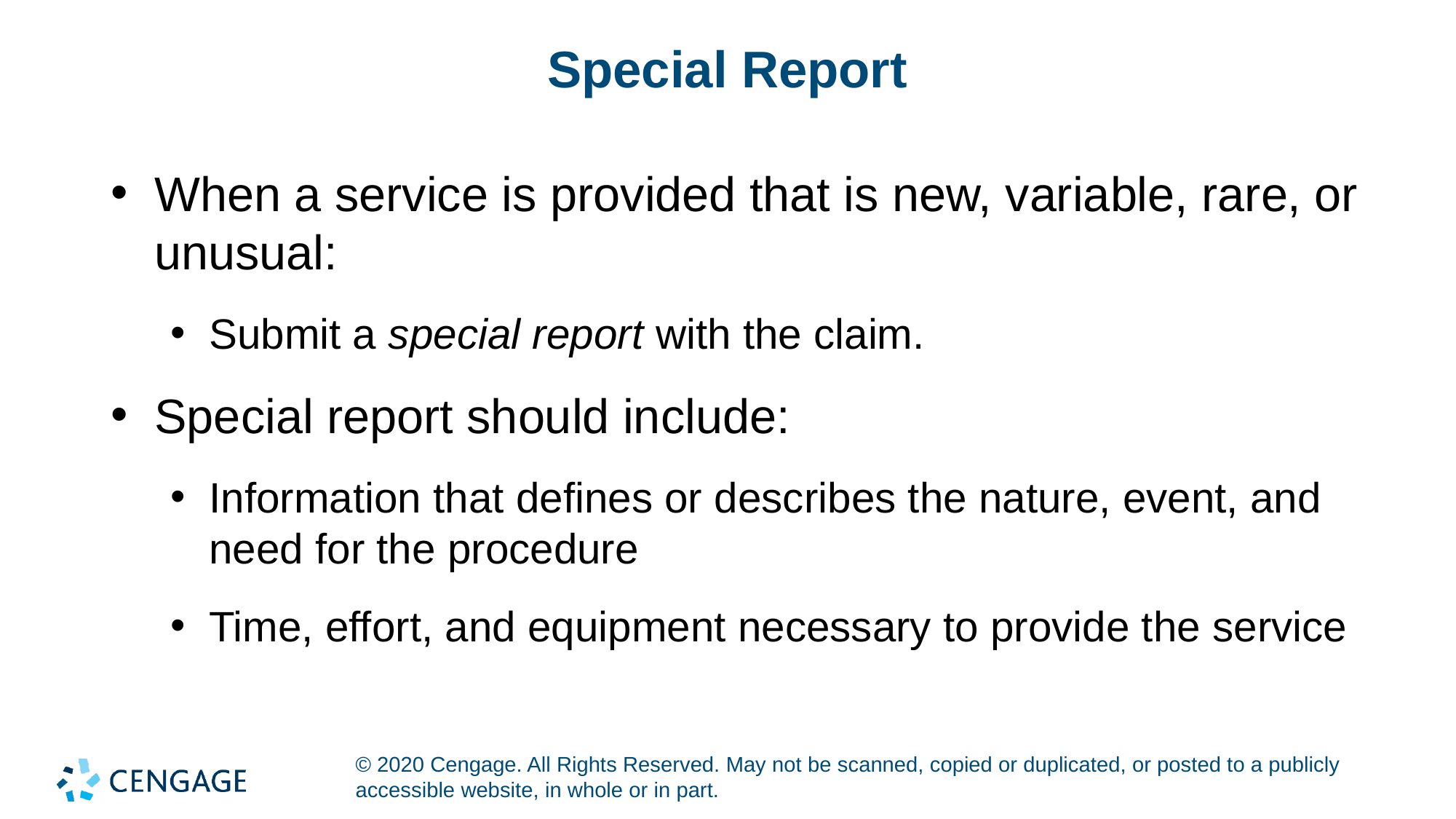

# Special Report
When a service is provided that is new, variable, rare, or unusual:
Submit a special report with the claim.
Special report should include:
Information that defines or describes the nature, event, and need for the procedure
Time, effort, and equipment necessary to provide the service